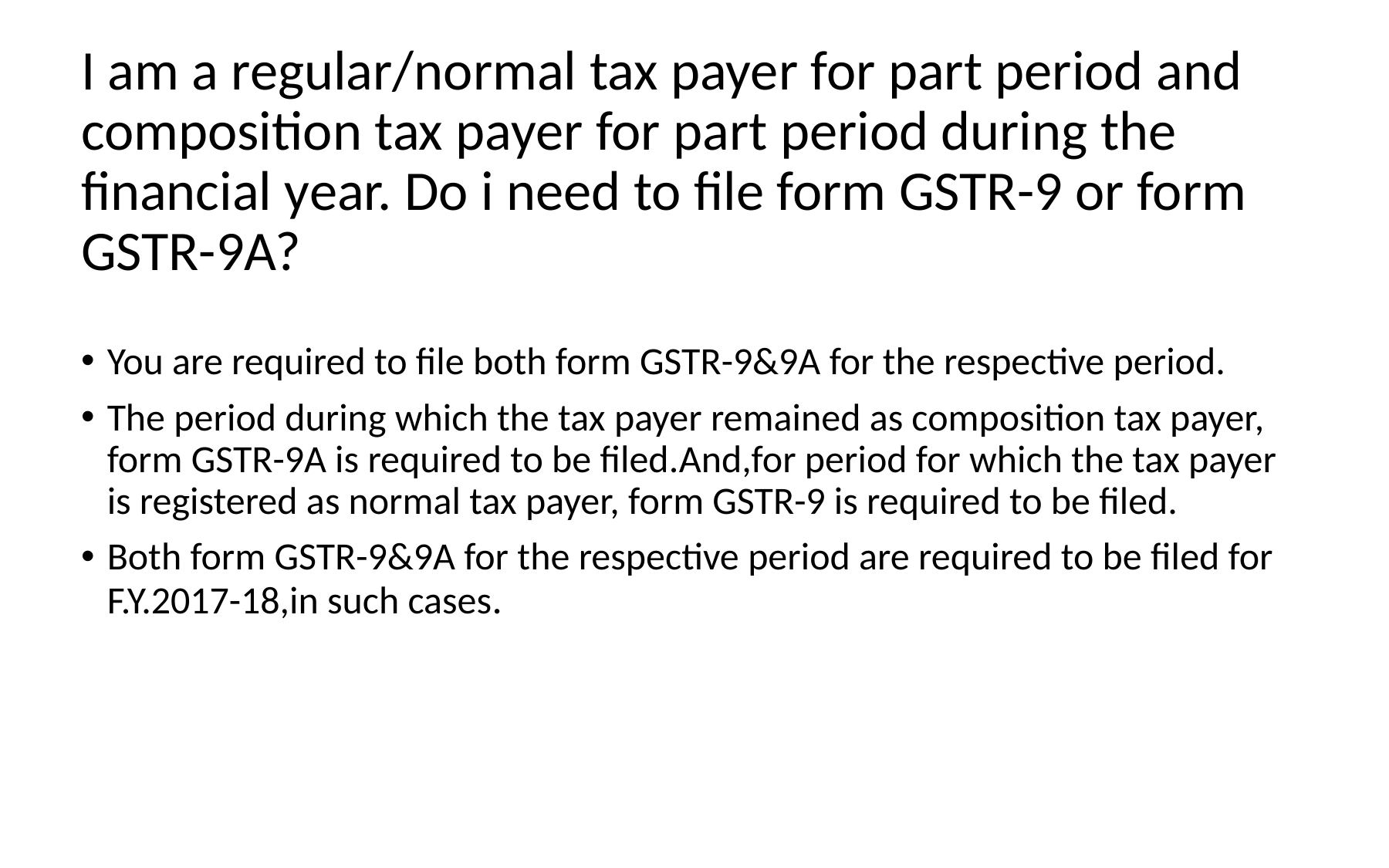

# I am a regular/normal tax payer for part period and composition tax payer for part period during the financial year. Do i need to file form GSTR-9 or form GSTR-9A?

You are required to file both form GSTR-9&9A for the respective period.
The period during which the tax payer remained as composition tax payer, form GSTR-9A is required to be filed.And,for period for which the tax payer is registered as normal tax payer, form GSTR-9 is required to be filed.
Both form GSTR-9&9A for the respective period are required to be filed for F.Y.2017-18,in such cases.